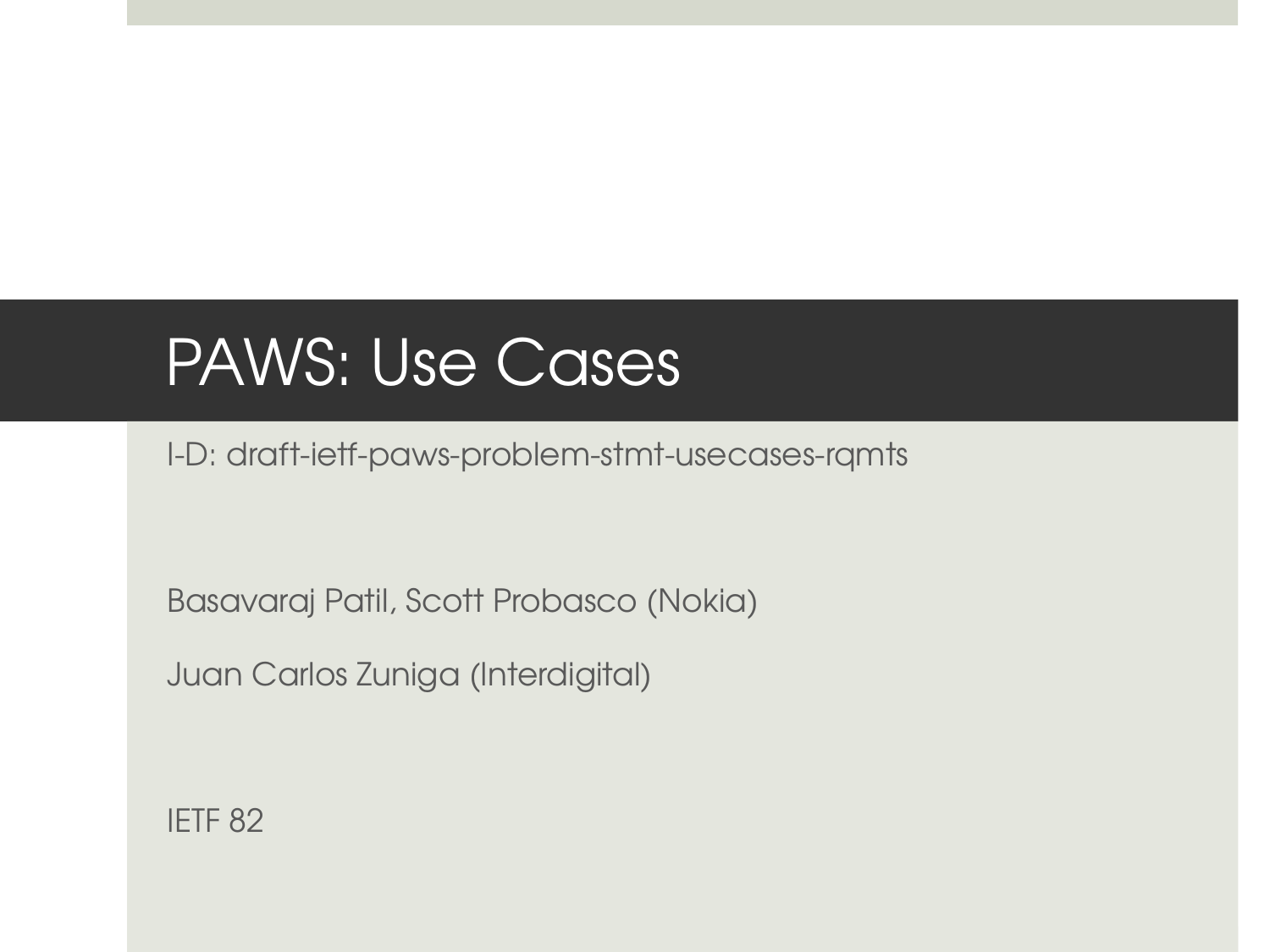

# PAWS: Use Cases
I-D: draft-ietf-paws-problem-stmt-usecases-rqmts

Basavaraj Patil, Scott Probasco (Nokia)
Juan Carlos Zuniga (Interdigital)

IETF 82